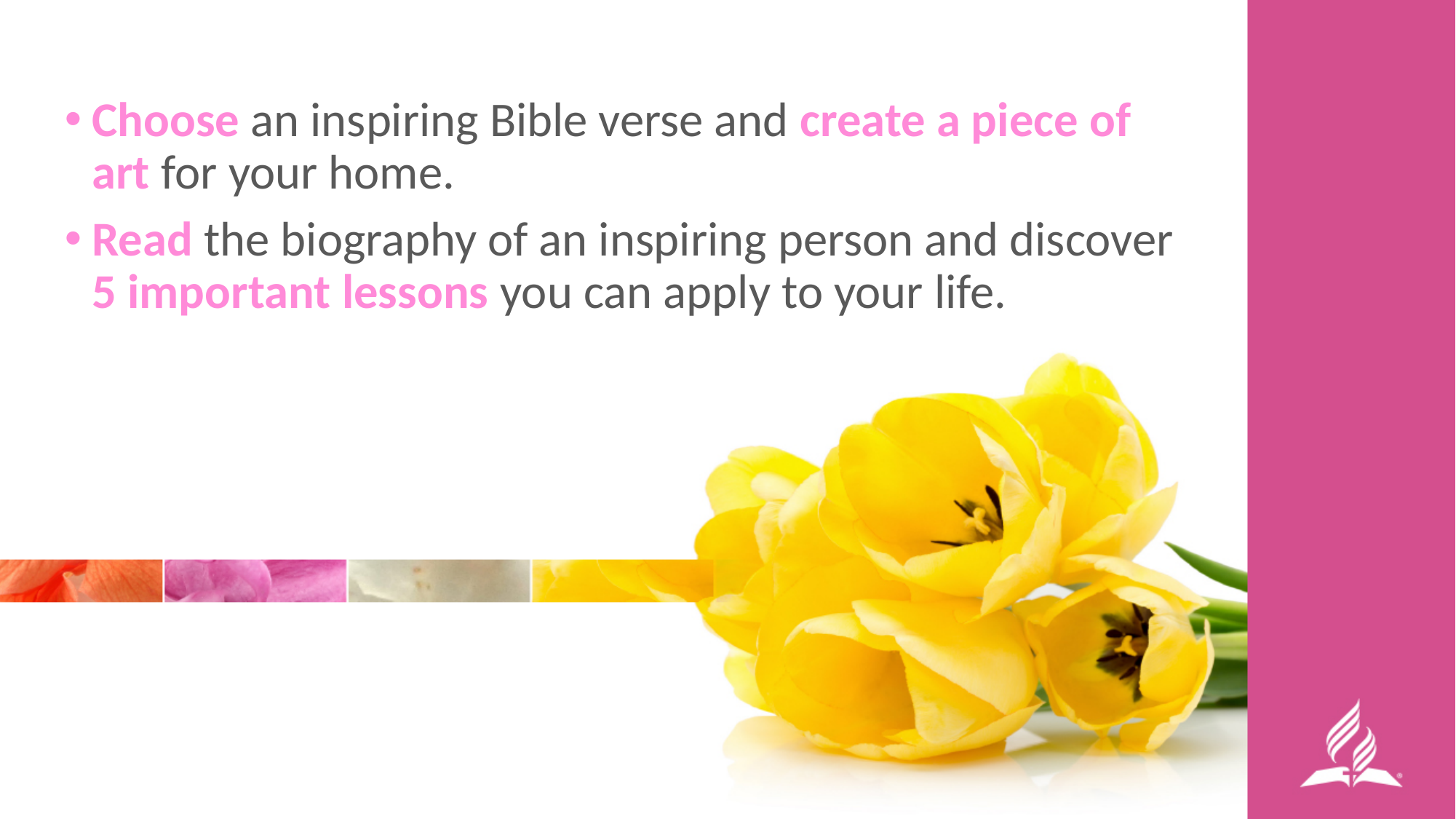

Choose an inspiring Bible verse and create a piece of art for your home.
Read the biography of an inspiring person and discover 5 important lessons you can apply to your life.